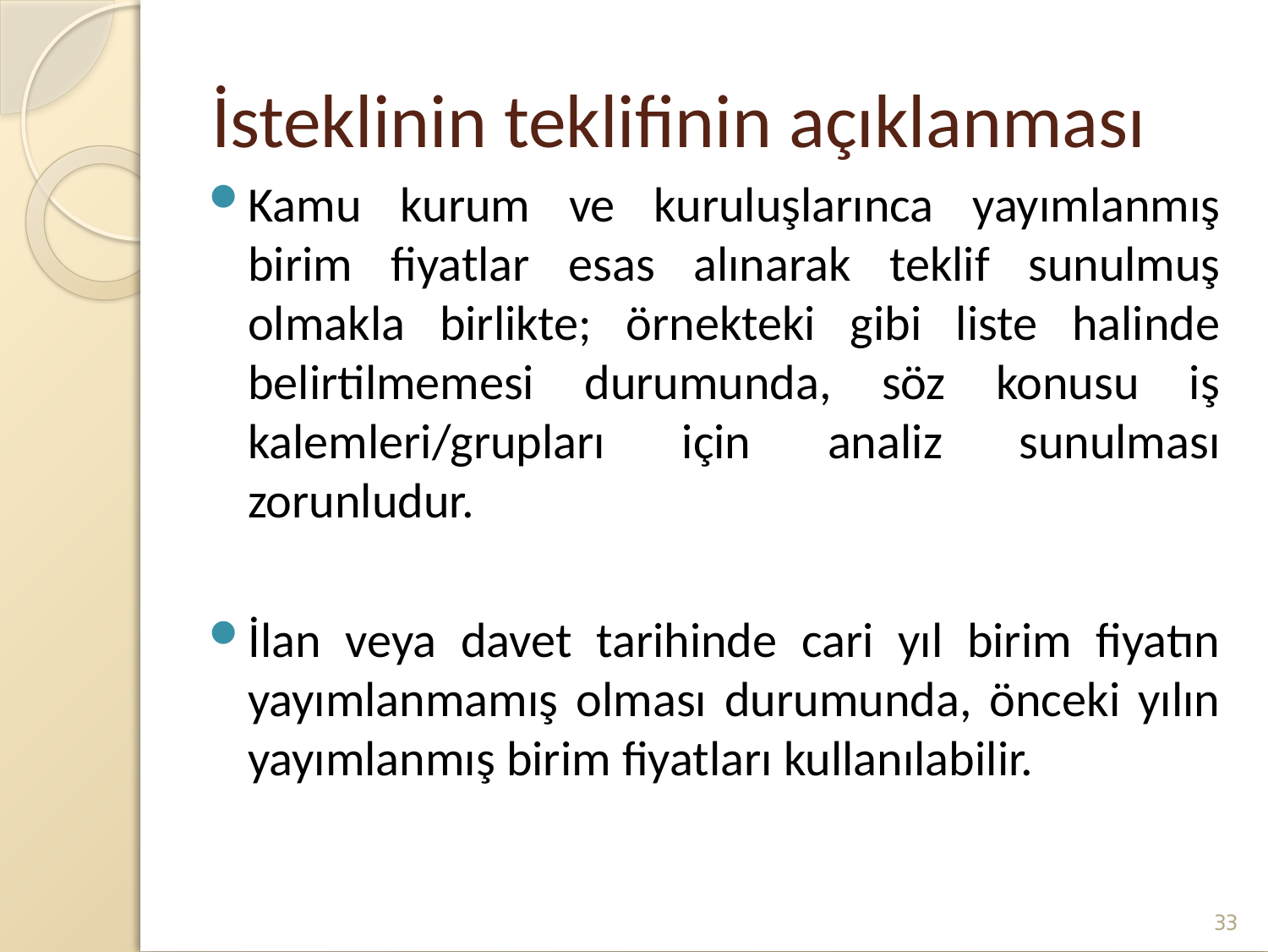

# İsteklinin teklifinin açıklanması
Kamu kurum ve kuruluşlarınca yayımlanmış birim fiyatlar esas alınarak teklif sunulmuş olmakla birlikte; örnekteki gibi liste halinde belirtilmemesi durumunda, söz konusu iş kalemleri/grupları için analiz sunulması zorunludur.

İlan veya davet tarihinde cari yıl birim fiyatın yayımlanmamış olması durumunda, önceki yılın yayımlanmış birim fiyatları kullanılabilir.

33